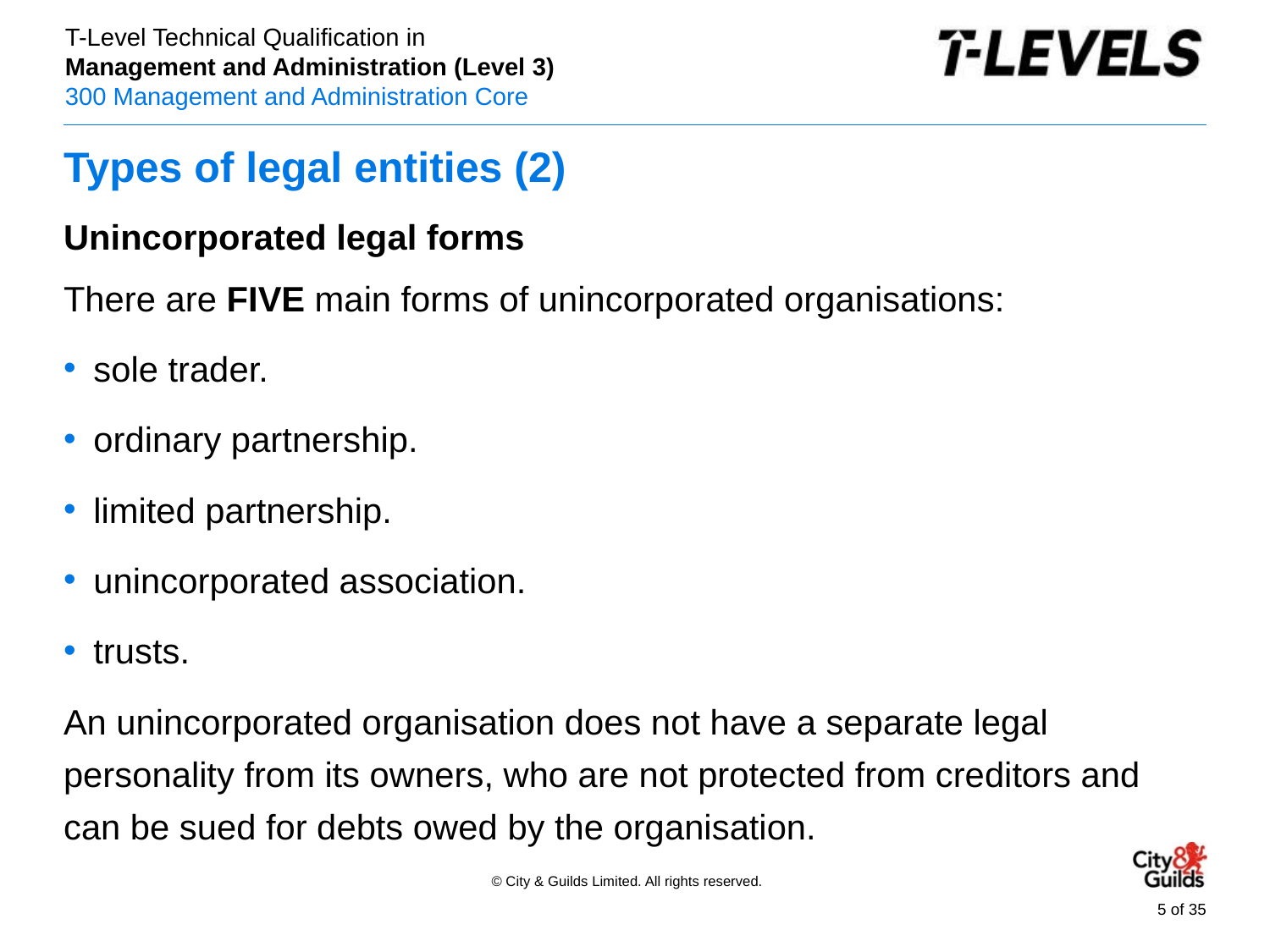

# Types of legal entities (2)
Unincorporated legal forms
There are FIVE main forms of unincorporated organisations:
sole trader.
ordinary partnership.
limited partnership.
unincorporated association.
trusts.
An unincorporated organisation does not have a separate legal personality from its owners, who are not protected from creditors and can be sued for debts owed by the organisation.